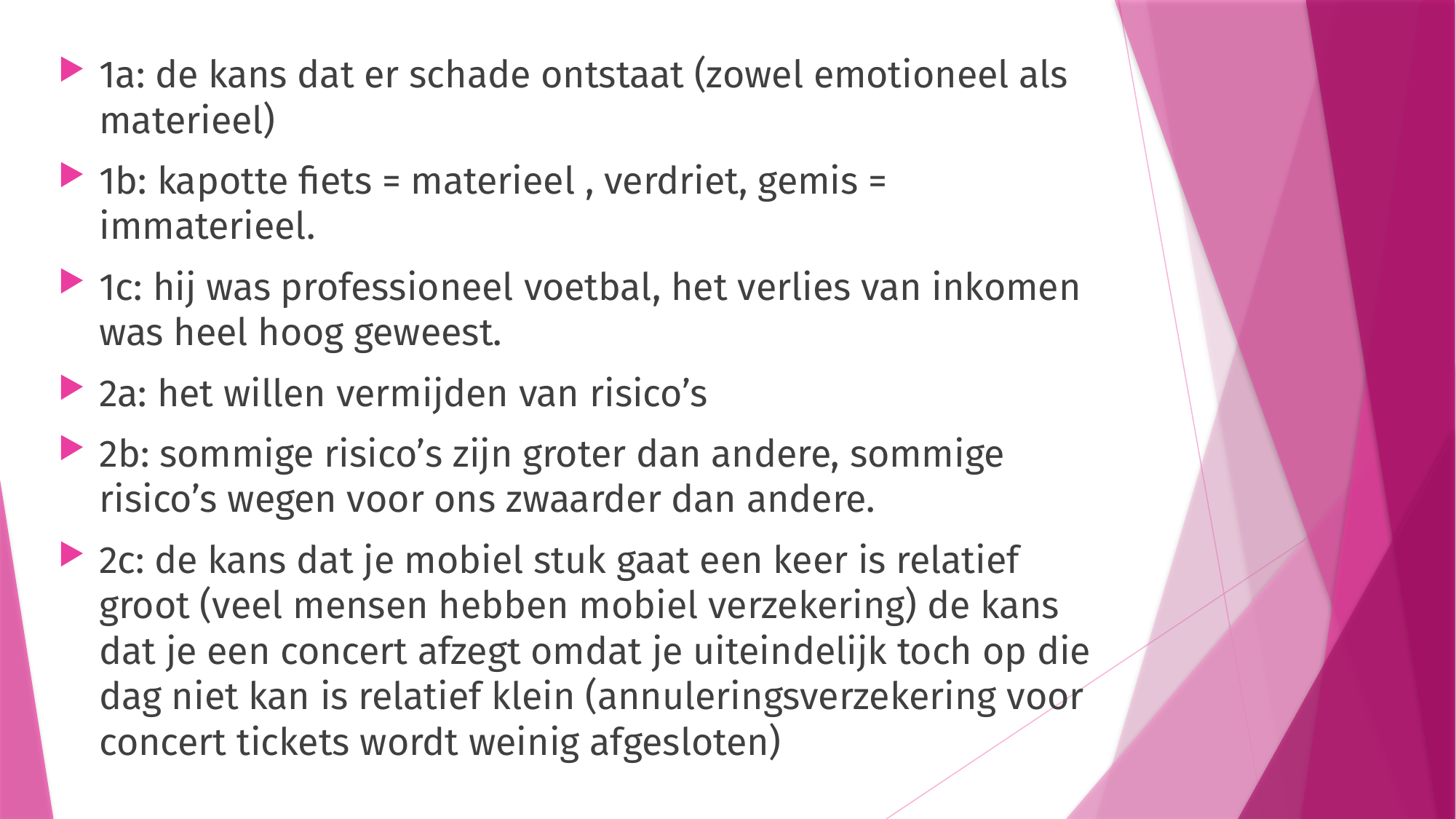

1a: de kans dat er schade ontstaat (zowel emotioneel als materieel)
1b: kapotte fiets = materieel , verdriet, gemis = immaterieel.
1c: hij was professioneel voetbal, het verlies van inkomen was heel hoog geweest.
2a: het willen vermijden van risico’s
2b: sommige risico’s zijn groter dan andere, sommige risico’s wegen voor ons zwaarder dan andere.
2c: de kans dat je mobiel stuk gaat een keer is relatief groot (veel mensen hebben mobiel verzekering) de kans dat je een concert afzegt omdat je uiteindelijk toch op die dag niet kan is relatief klein (annuleringsverzekering voor concert tickets wordt weinig afgesloten)

#